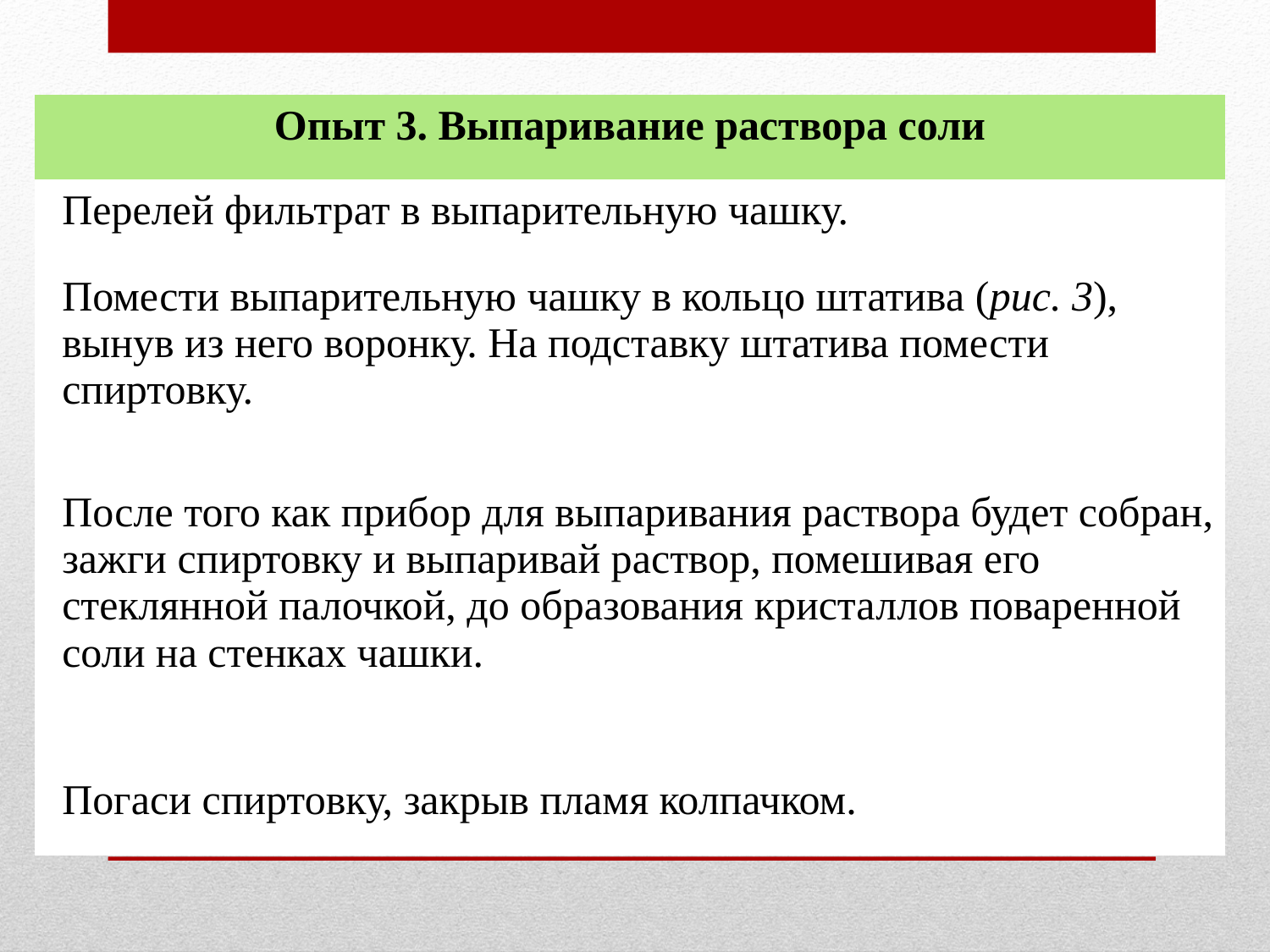

| Опыт 3. Выпаривание раствора соли |  |
| --- | --- |
|  | Перелей фильтрат в выпарительную чашку. |
|  | Помести выпарительную чашку в кольцо штатива (рис. 3), вынув из него воронку. На подставку штатива помести спиртовку. |
|  | После того как прибор для выпаривания раствора будет собран, зажги спиртовку и выпаривай раствор, помешивая его стеклянной палочкой, до образования кристаллов поваренной соли на стенках чашки. |
|  | Погаси спиртовку, закрыв пламя колпачком. |